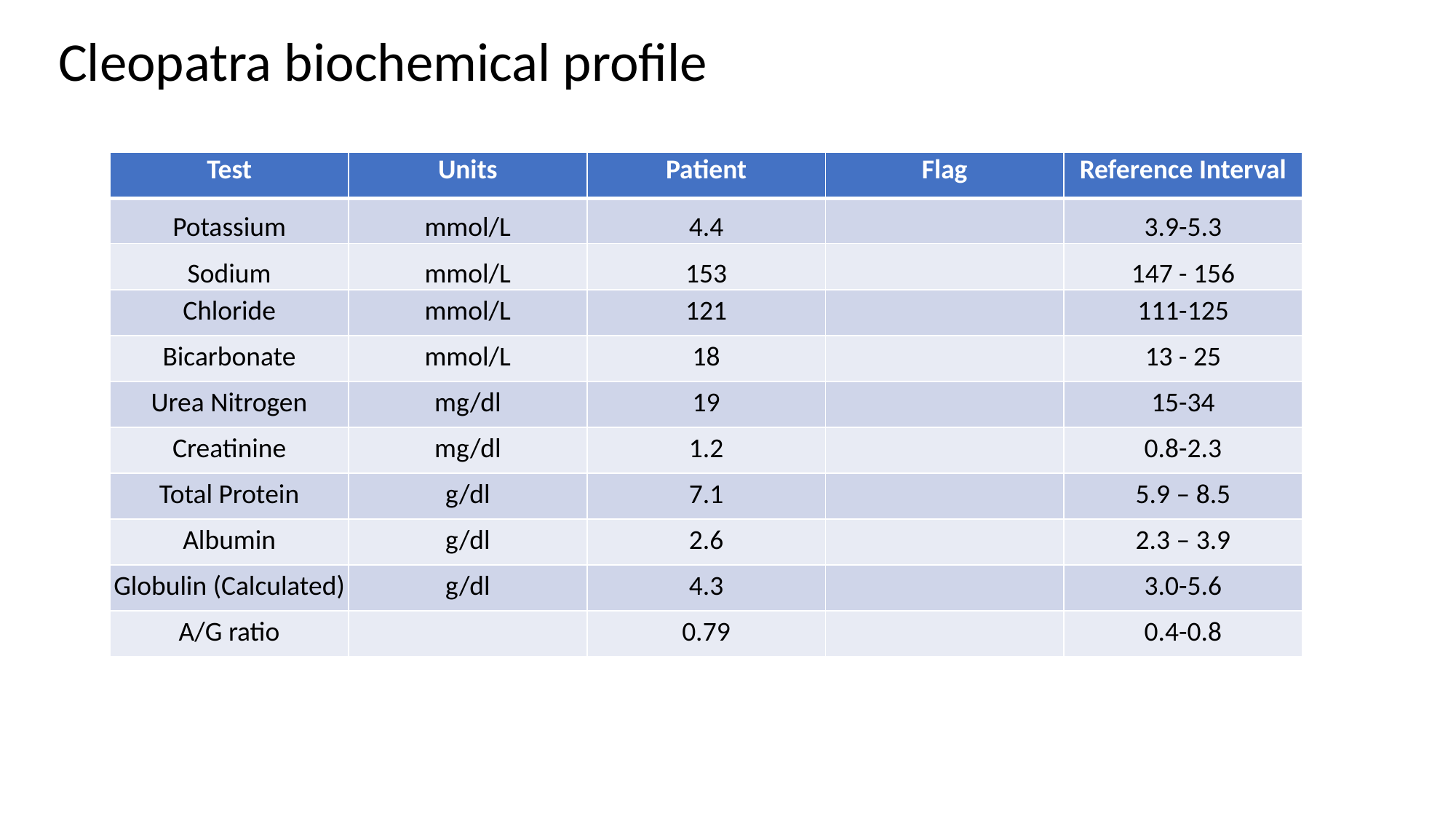

# Cleopatra biochemical profile
| Test | Units | Patient | Flag | Reference Interval |
| --- | --- | --- | --- | --- |
| Potassium | mmol/L | 4.4 |  | 3.9-5.3 |
| Sodium | mmol/L | 153 |  | 147 - 156 |
| Chloride | mmol/L | 121 |  | 111-125 |
| Bicarbonate | mmol/L | 18 |  | 13 - 25 |
| Urea Nitrogen | mg/dl | 19 |  | 15-34 |
| Creatinine | mg/dl | 1.2 |  | 0.8-2.3 |
| Total Protein | g/dl | 7.1 |  | 5.9 – 8.5 |
| Albumin | g/dl | 2.6 |  | 2.3 – 3.9 |
| Globulin (Calculated) | g/dl | 4.3 |  | 3.0-5.6 |
| A/G ratio |  | 0.79 |  | 0.4-0.8 |